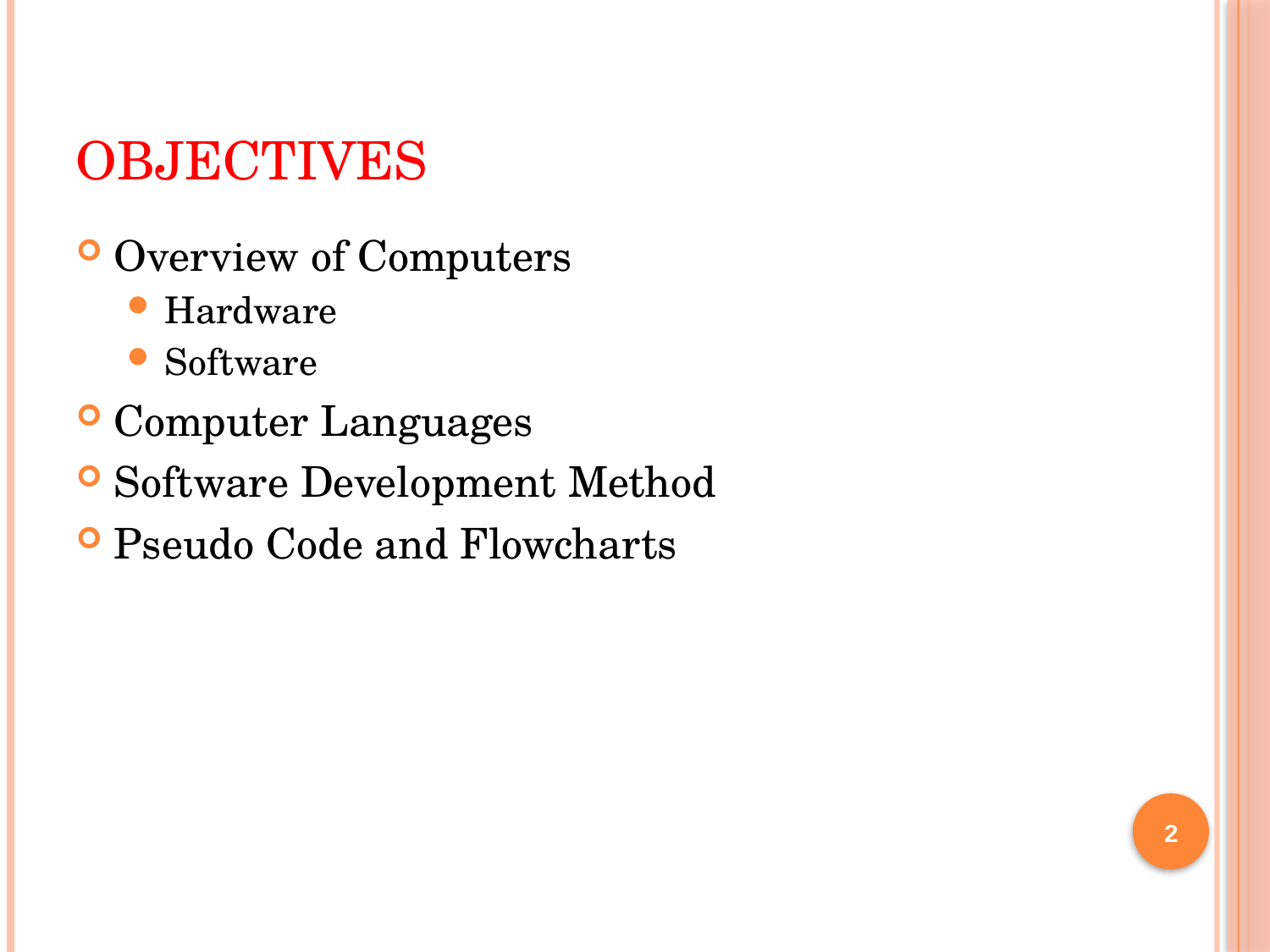

# Objectives
Overview of Computers
Hardware
Software
Computer Languages
Software Development Method
Pseudo Code and Flowcharts
2